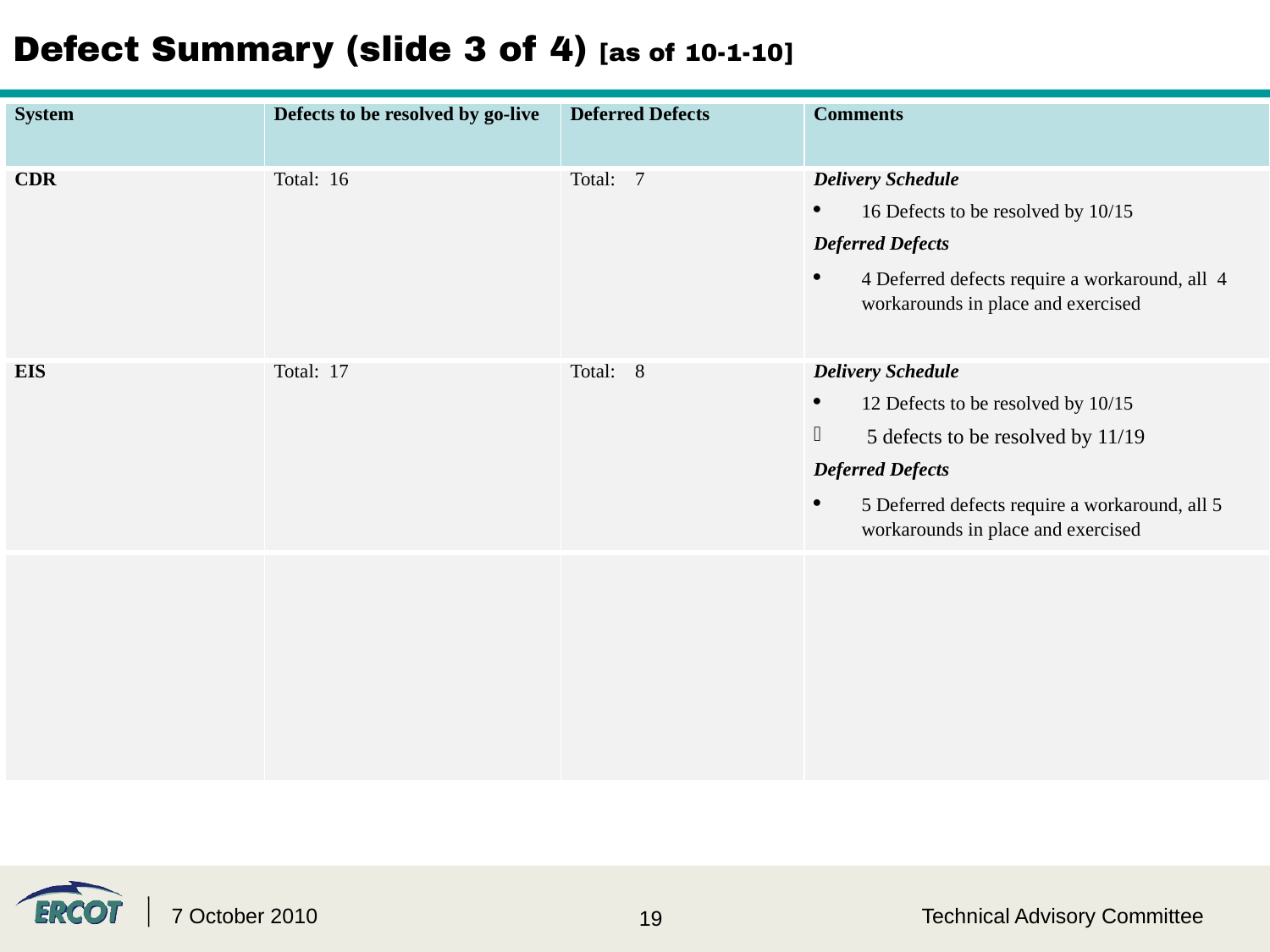

# Defect Summary (slide 3 of 4) [as of 10-1-10]
| System | Defects to be resolved by go-live | Deferred Defects | Comments |
| --- | --- | --- | --- |
| CDR | Total: 16 | Total: 7 | Delivery Schedule 16 Defects to be resolved by 10/15 Deferred Defects 4 Deferred defects require a workaround, all 4 workarounds in place and exercised |
| EIS | Total: 17 | Total: 8 | Delivery Schedule 12 Defects to be resolved by 10/15 5 defects to be resolved by 11/19 Deferred Defects 5 Deferred defects require a workaround, all 5 workarounds in place and exercised |
|  |  |  |  |
7 October 2010
Technical Advisory Committee